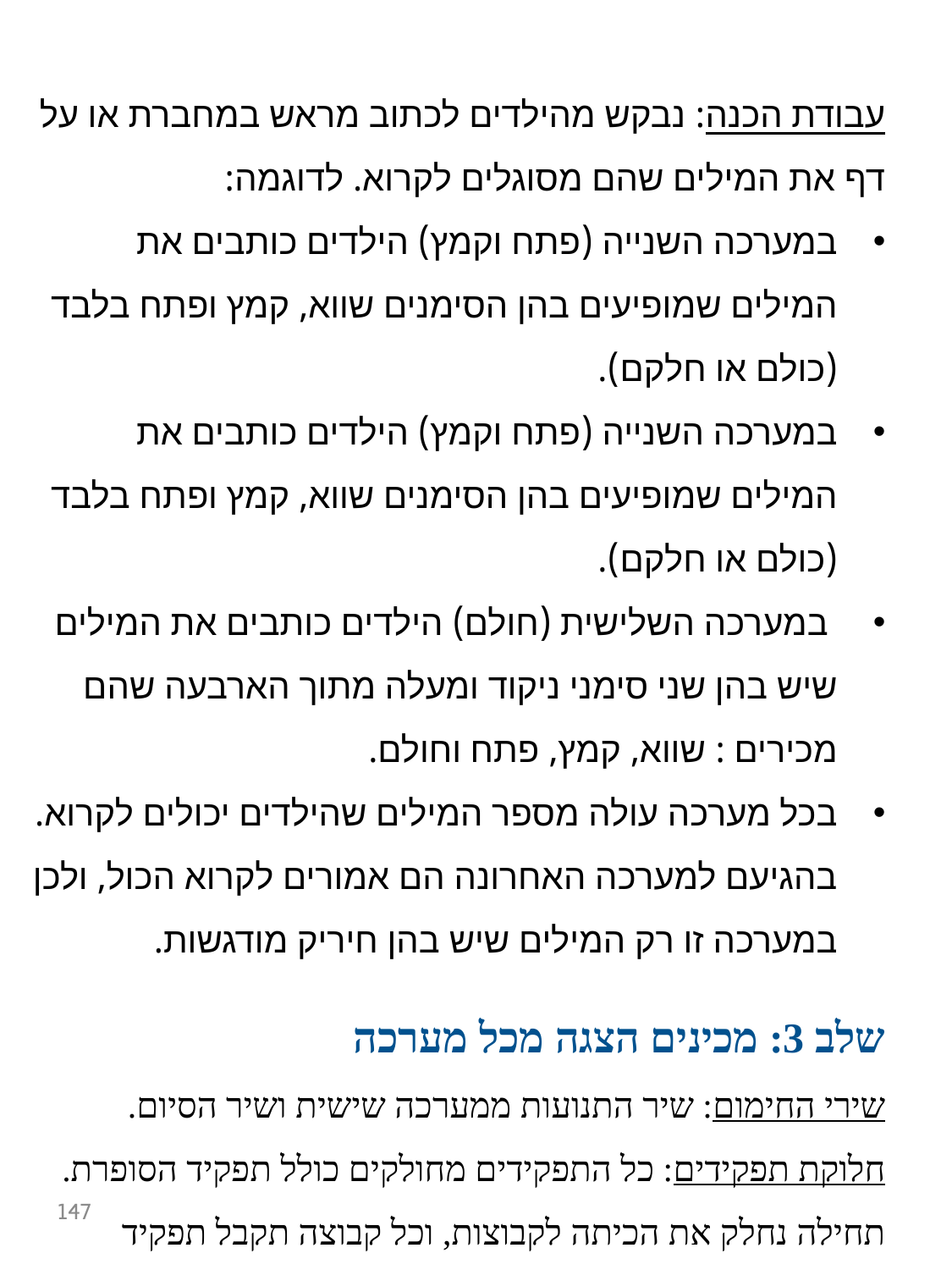

עבודת הכנה: נבקש מהילדים לכתוב מראש במחברת או על דף את המילים שהם מסוגלים לקרוא. לדוגמה:
במערכה השנייה (פתח וקמץ) הילדים כותבים את המילים שמופיעים בהן הסימנים שווא, קמץ ופתח בלבד (כולם או חלקם).
במערכה השנייה (פתח וקמץ) הילדים כותבים את המילים שמופיעים בהן הסימנים שווא, קמץ ופתח בלבד (כולם או חלקם).
 במערכה השלישית (חולם) הילדים כותבים את המילים שיש בהן שני סימני ניקוד ומעלה מתוך הארבעה שהם מכירים : שווא, קמץ, פתח וחולם.
בכל מערכה עולה מספר המילים שהילדים יכולים לקרוא. בהגיעם למערכה האחרונה הם אמורים לקרוא הכול, ולכן במערכה זו רק המילים שיש בהן חיריק מודגשות.
שלב 3: מכינים הצגה מכל מערכה
שירי החימום: שיר התנועות ממערכה שישית ושיר הסיום.
חלוקת תפקידים: כל התפקידים מחולקים כולל תפקיד הסופרת. תחילה נחלק את הכיתה לקבוצות, וכל קבוצה תקבל תפקיד משותף (כל ילדי הקבוצה קוראים את המילים יחד), ולאחר מכן – ניתן תפקידים ליחידים.

147